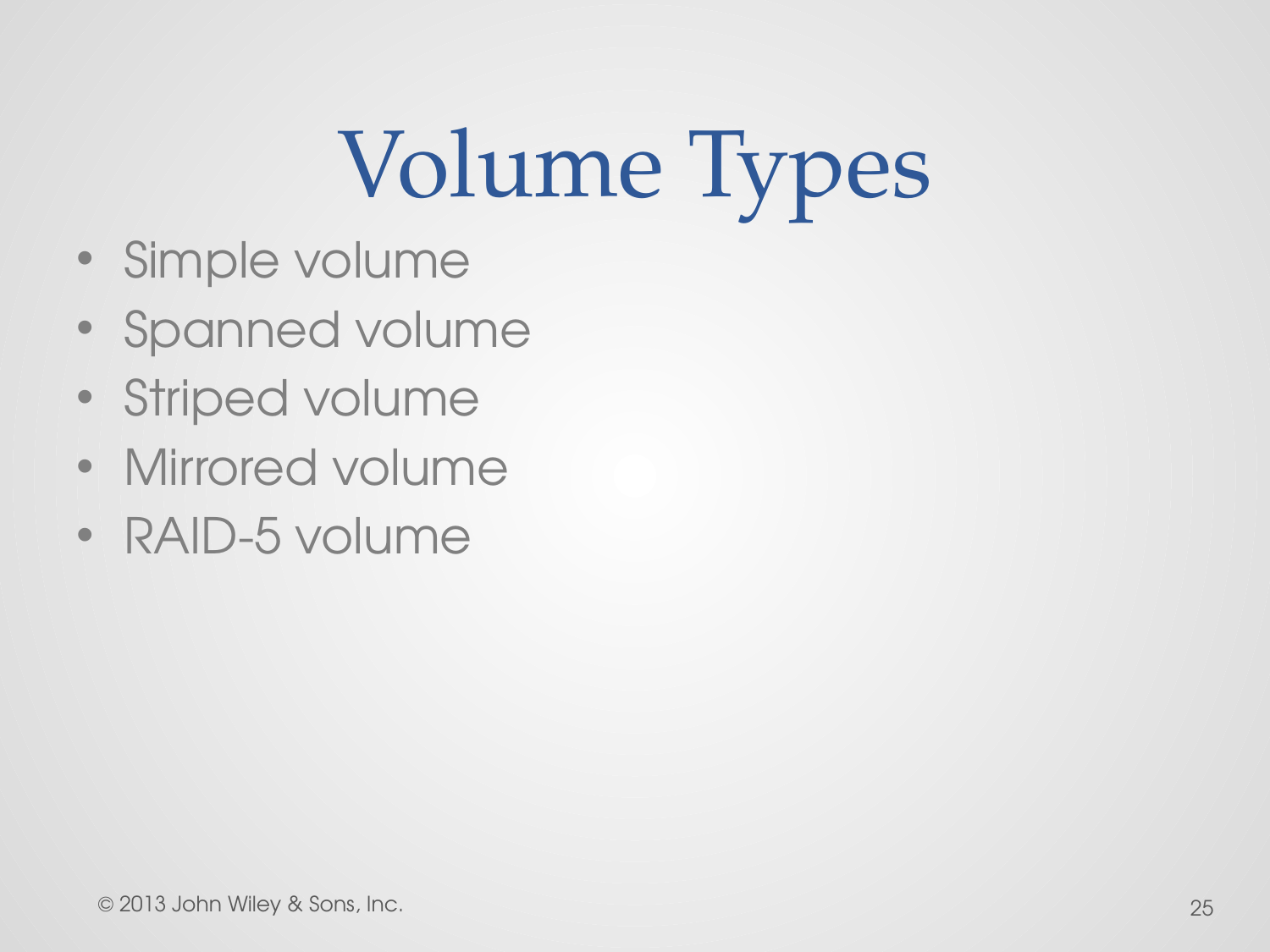

# Volume Types
Simple volume
Spanned volume
Striped volume
Mirrored volume
RAID-5 volume
© 2013 John Wiley & Sons, Inc.
25